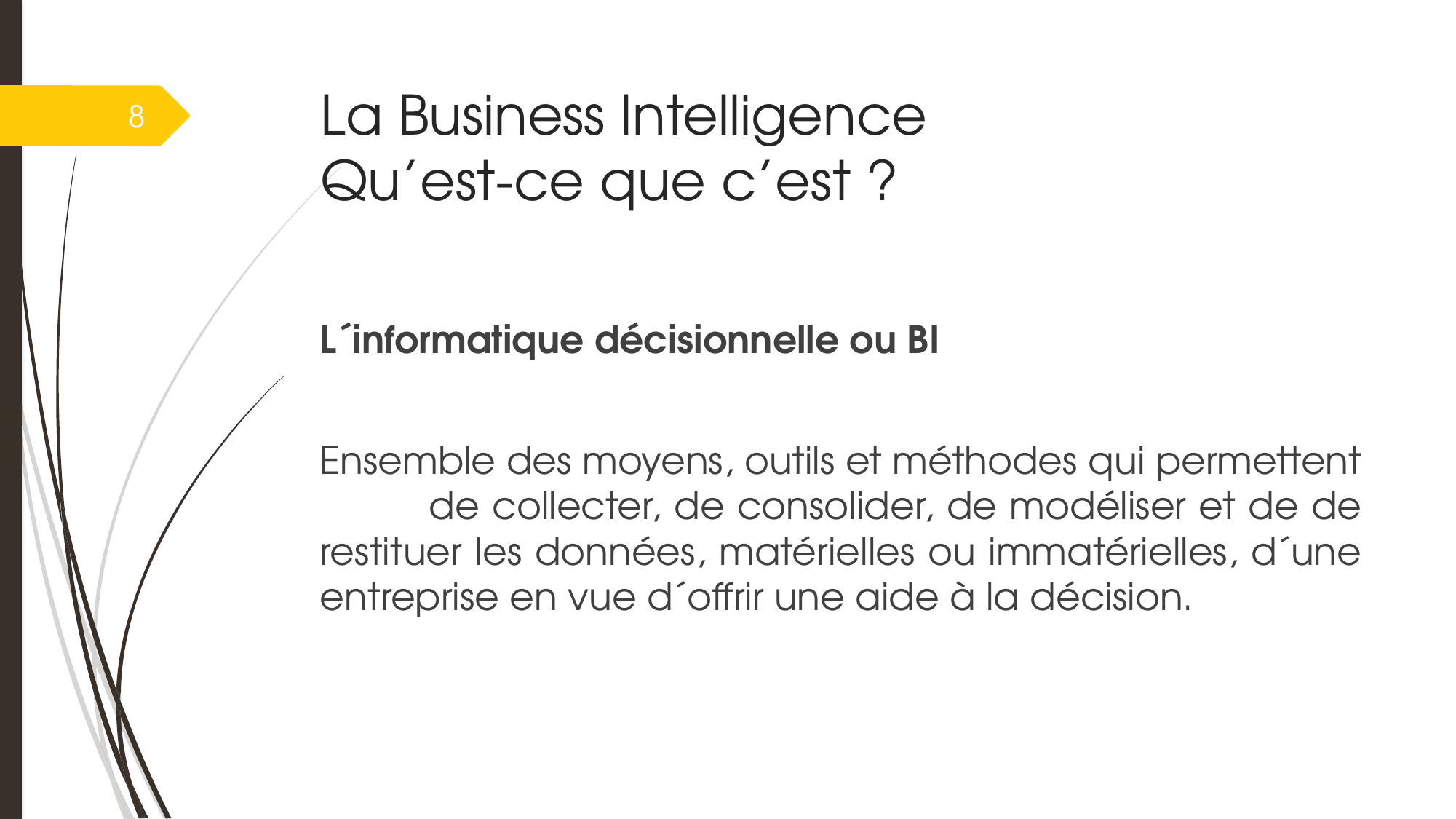

# La Business Intelligence Qu’est-ce que c’est ?
8
L´informatique décisionnelle ou BI

Ensemble des moyens, outils et méthodes qui permettent 	de collecter, de consolider, de modéliser et de de restituer les données, matérielles ou immatérielles, d´une entreprise en vue d´offrir une aide à la décision.